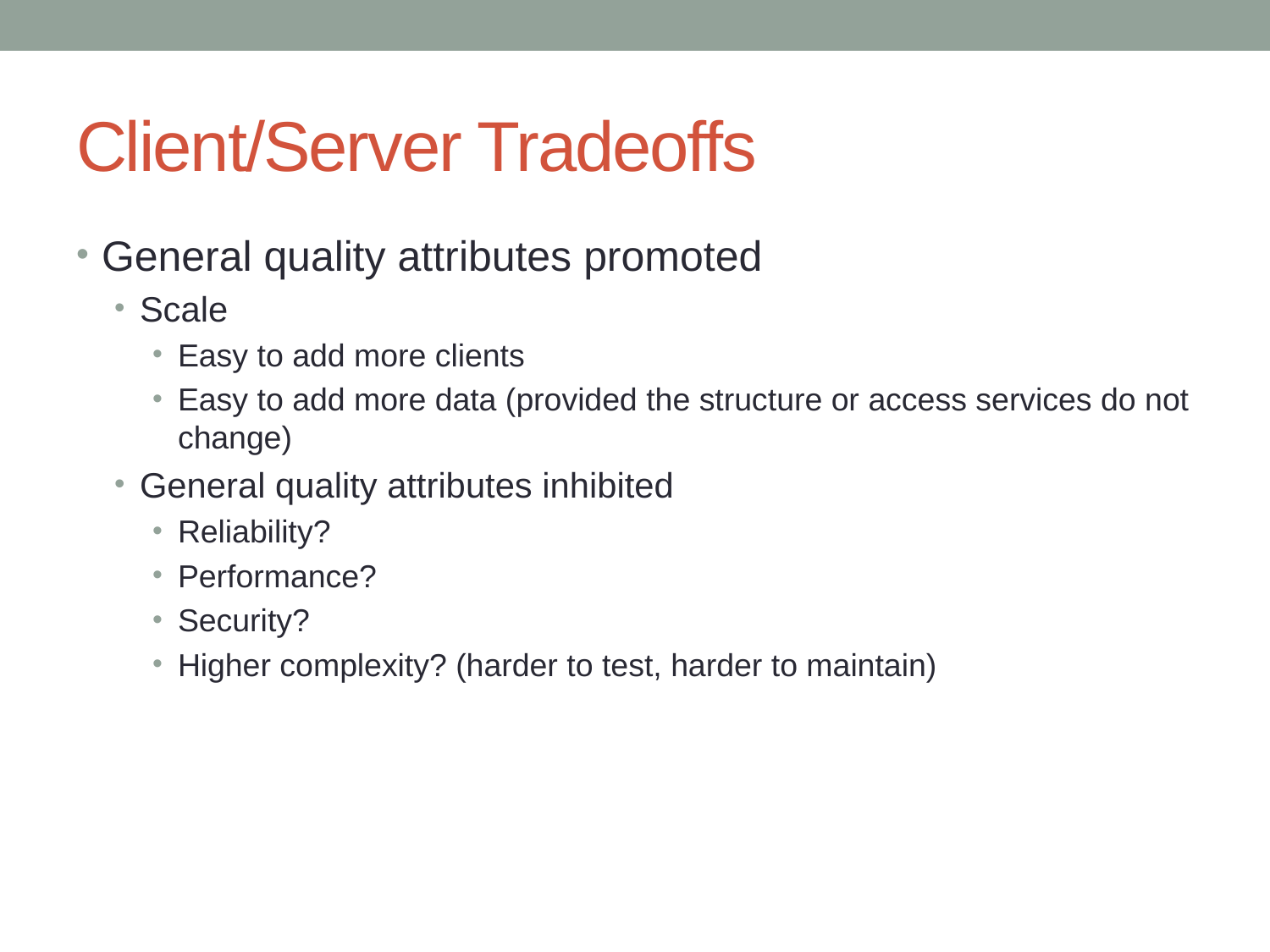

# Client/Server Tradeoffs
General quality attributes promoted
Scale
Easy to add more clients
Easy to add more data (provided the structure or access services do not change)
General quality attributes inhibited
Reliability?
Performance?
Security?
Higher complexity? (harder to test, harder to maintain)